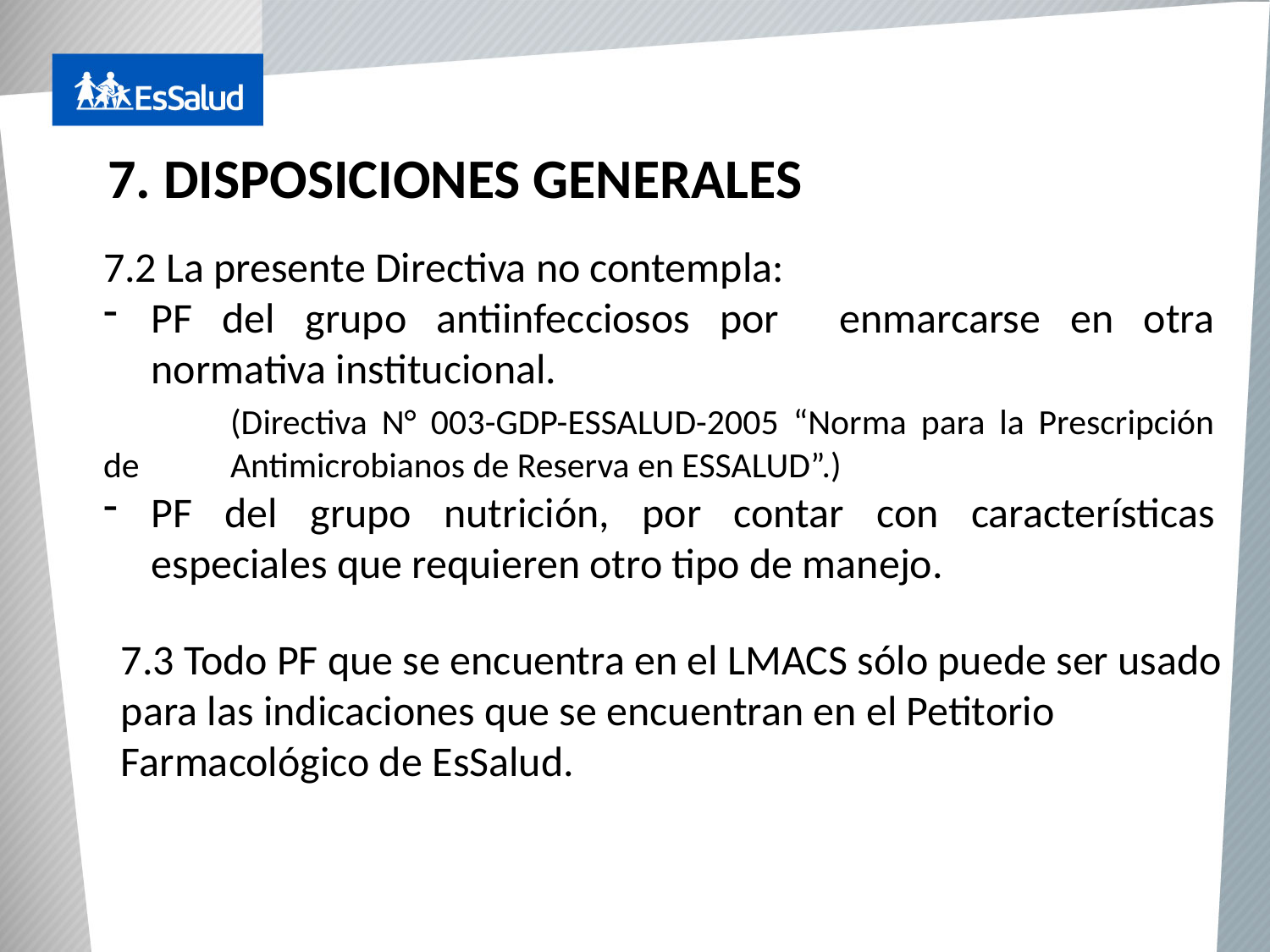

# 7. DISPOSICIONES GENERALES
7.2 La presente Directiva no contempla:
PF del grupo antiinfecciosos por  enmarcarse en otra normativa institucional.
	(Directiva N° 003-GDP-ESSALUD-2005 “Norma para la Prescripción de 	Antimicrobianos de Reserva en ESSALUD”.)
PF del grupo nutrición, por contar con características especiales que requieren otro tipo de manejo.
7.3 Todo PF que se encuentra en el LMACS sólo puede ser usado para las indicaciones que se encuentran en el Petitorio Farmacológico de EsSalud.